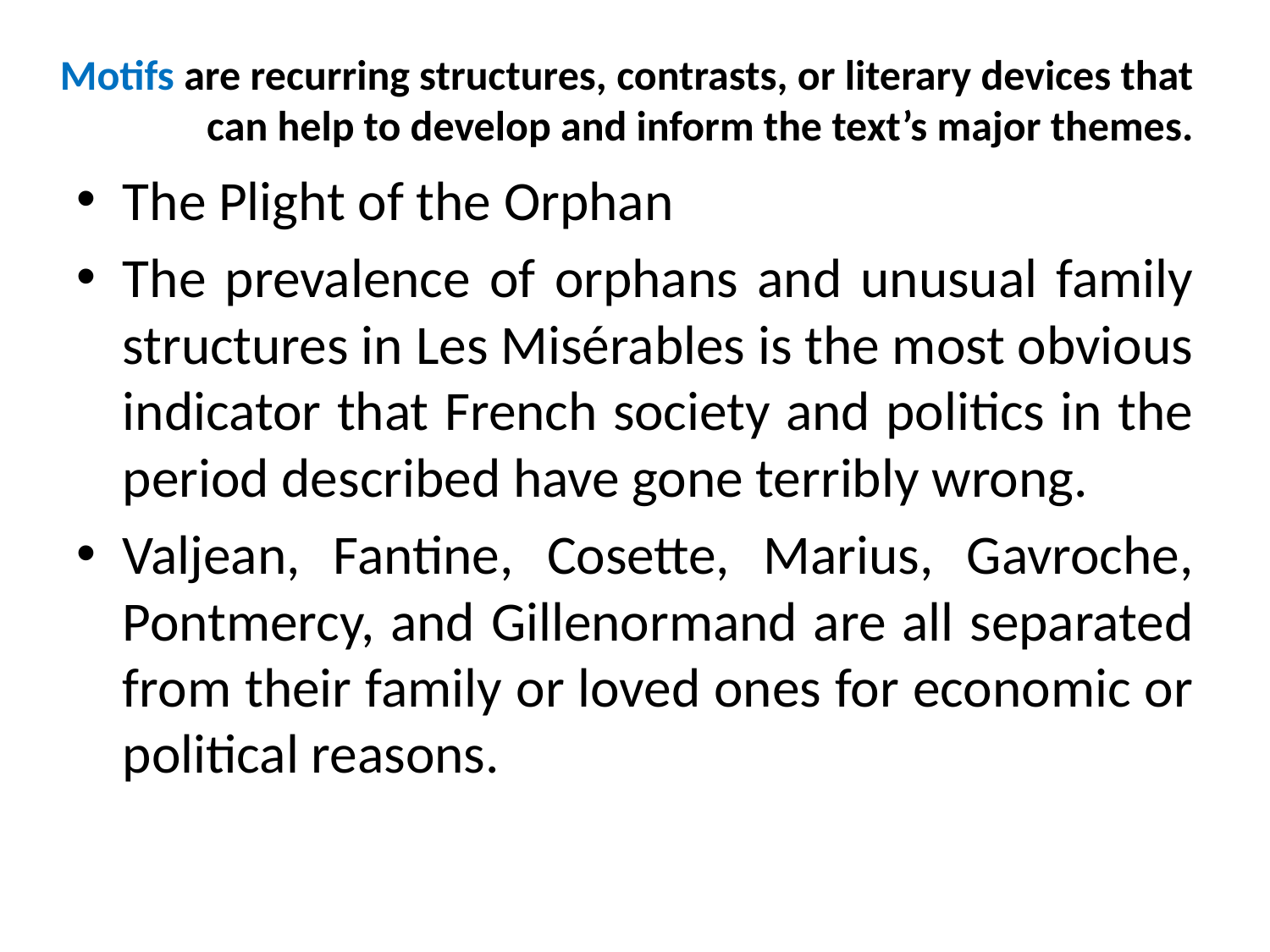

# Motifs are recurring structures, contrasts, or literary devices that can help to develop and inform the text’s major themes.
The Plight of the Orphan
The prevalence of orphans and unusual family structures in Les Misérables is the most obvious indicator that French society and politics in the period described have gone terribly wrong.
Valjean, Fantine, Cosette, Marius, Gavroche, Pontmercy, and Gillenormand are all separated from their family or loved ones for economic or political reasons.